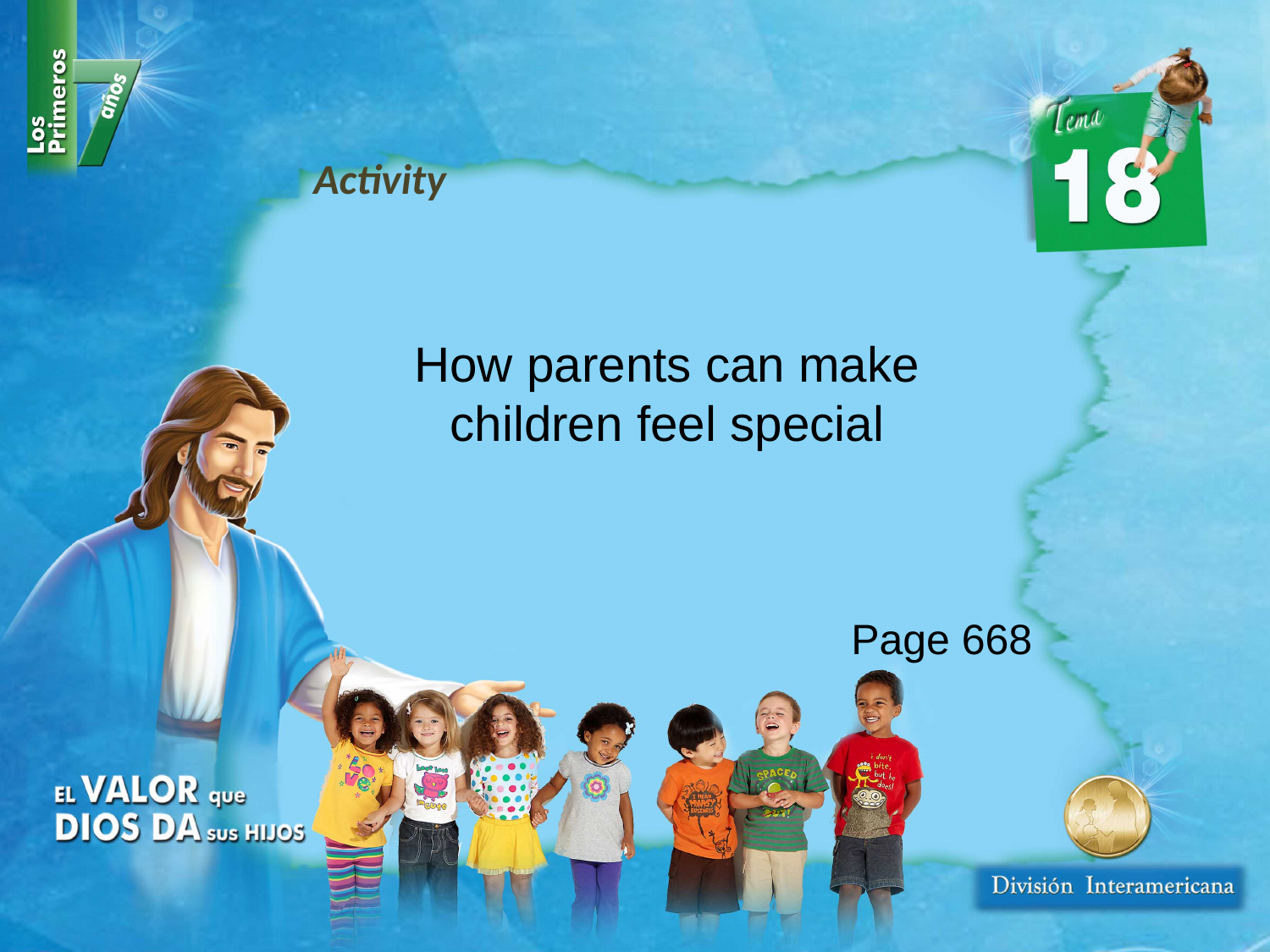

Activity
How parents can make children feel special
Page 668